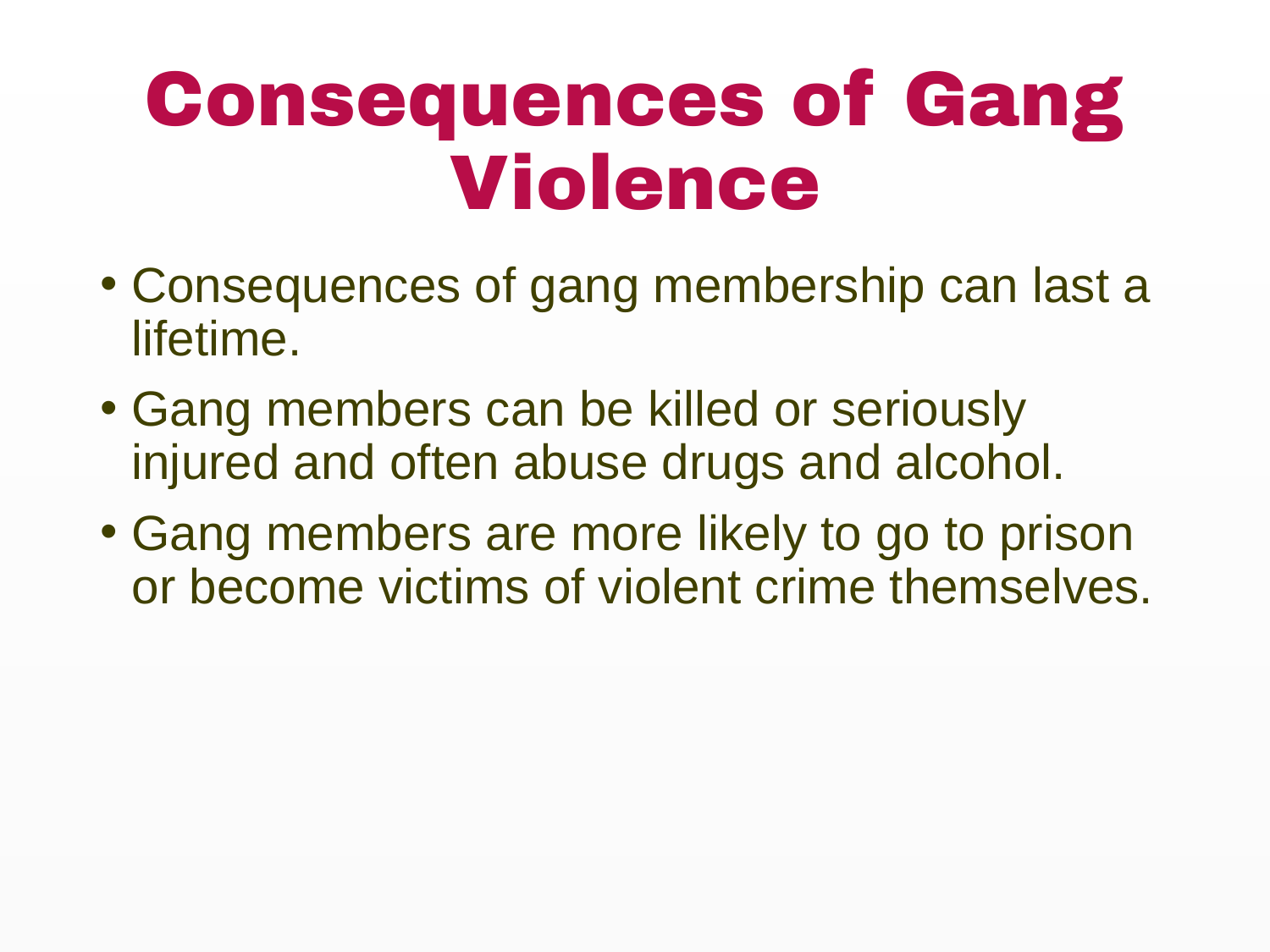

# Consequences of Gang Violence
Consequences of gang membership can last a lifetime.
Gang members can be killed or seriously injured and often abuse drugs and alcohol.
Gang members are more likely to go to prison or become victims of violent crime themselves.